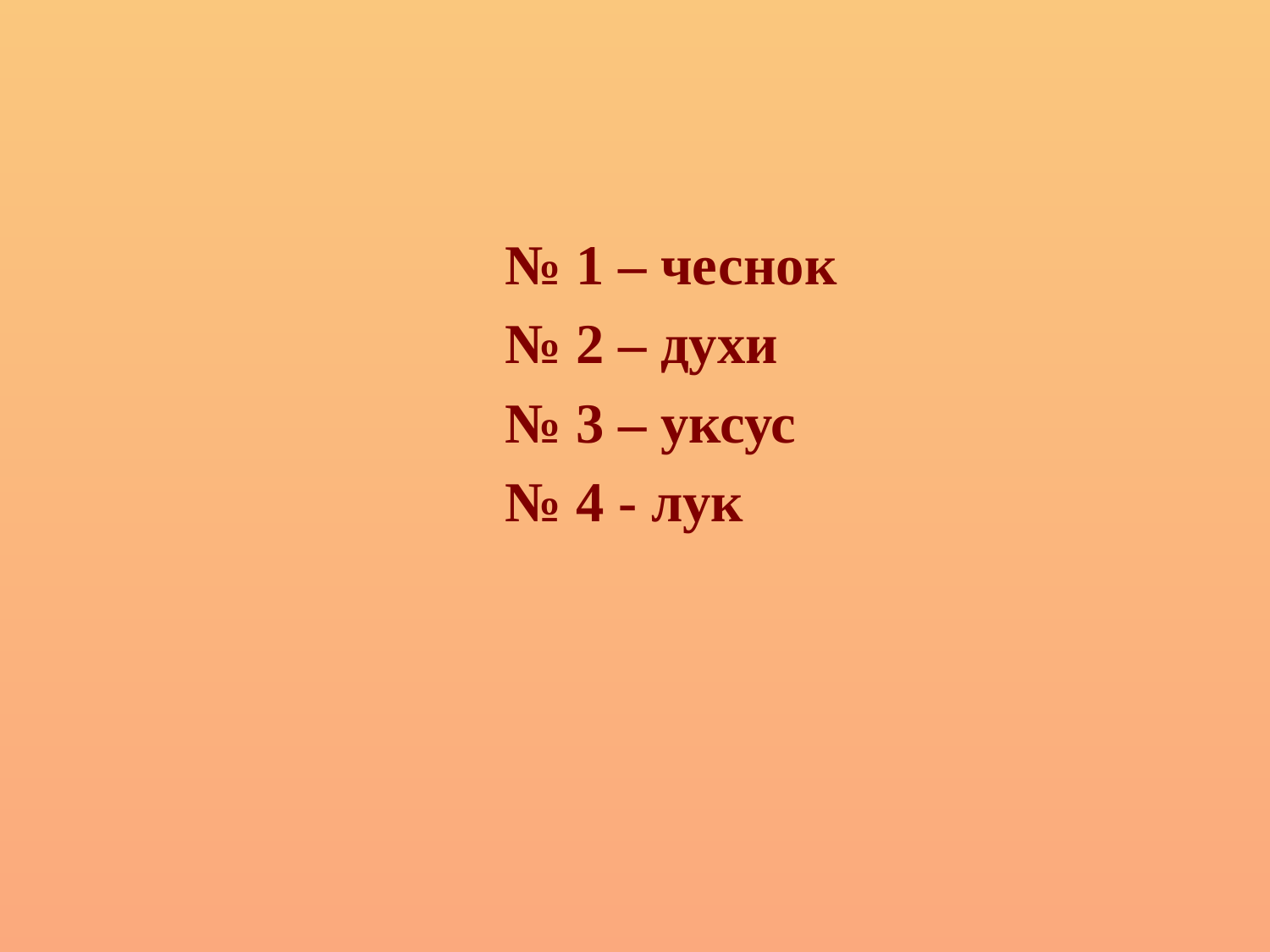

#
				№ 1 – чеснок
				№ 2 – духи
				№ 3 – уксус
				№ 4 - лук